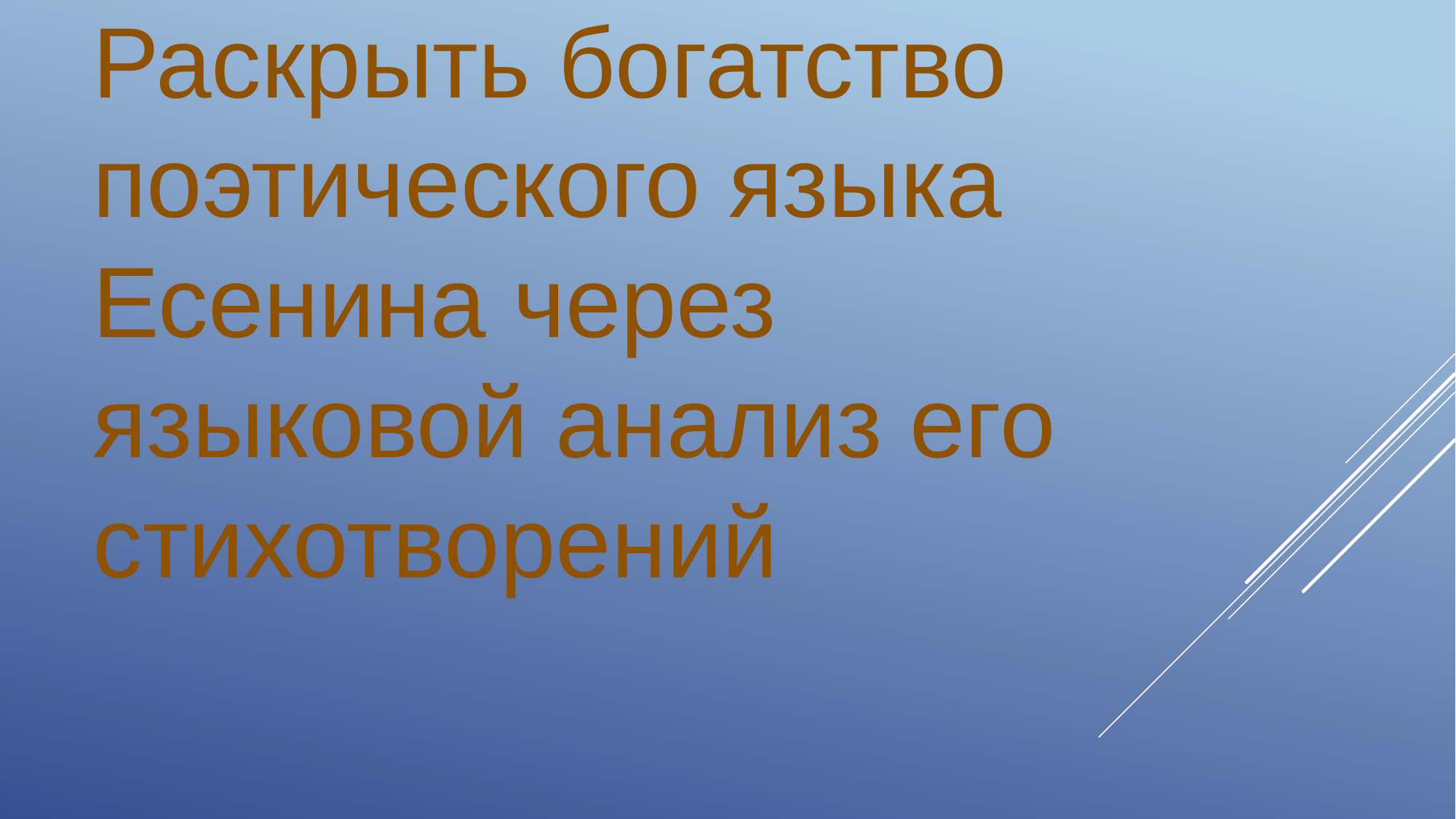

Раскрыть богатство поэтического языка Есенина через языковой анализ его стихотворений
#